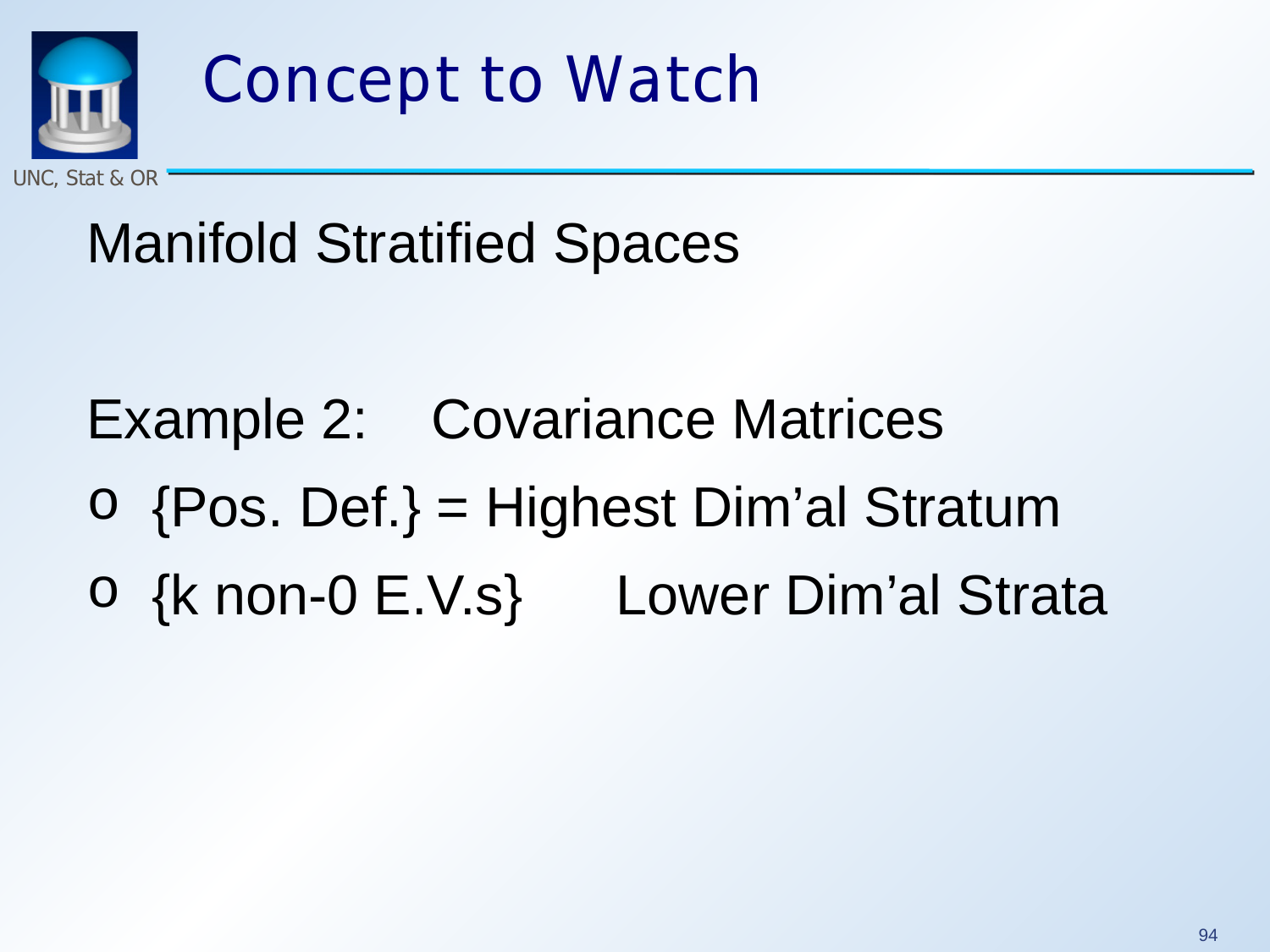

# Concept to Watch
Manifold Stratified Spaces

Example 2:    Covariance Matrices
  {Pos. Def.} = Highest Dim’al Stratum
  {k non-0 E.V.s}      Lower Dim’al Strata